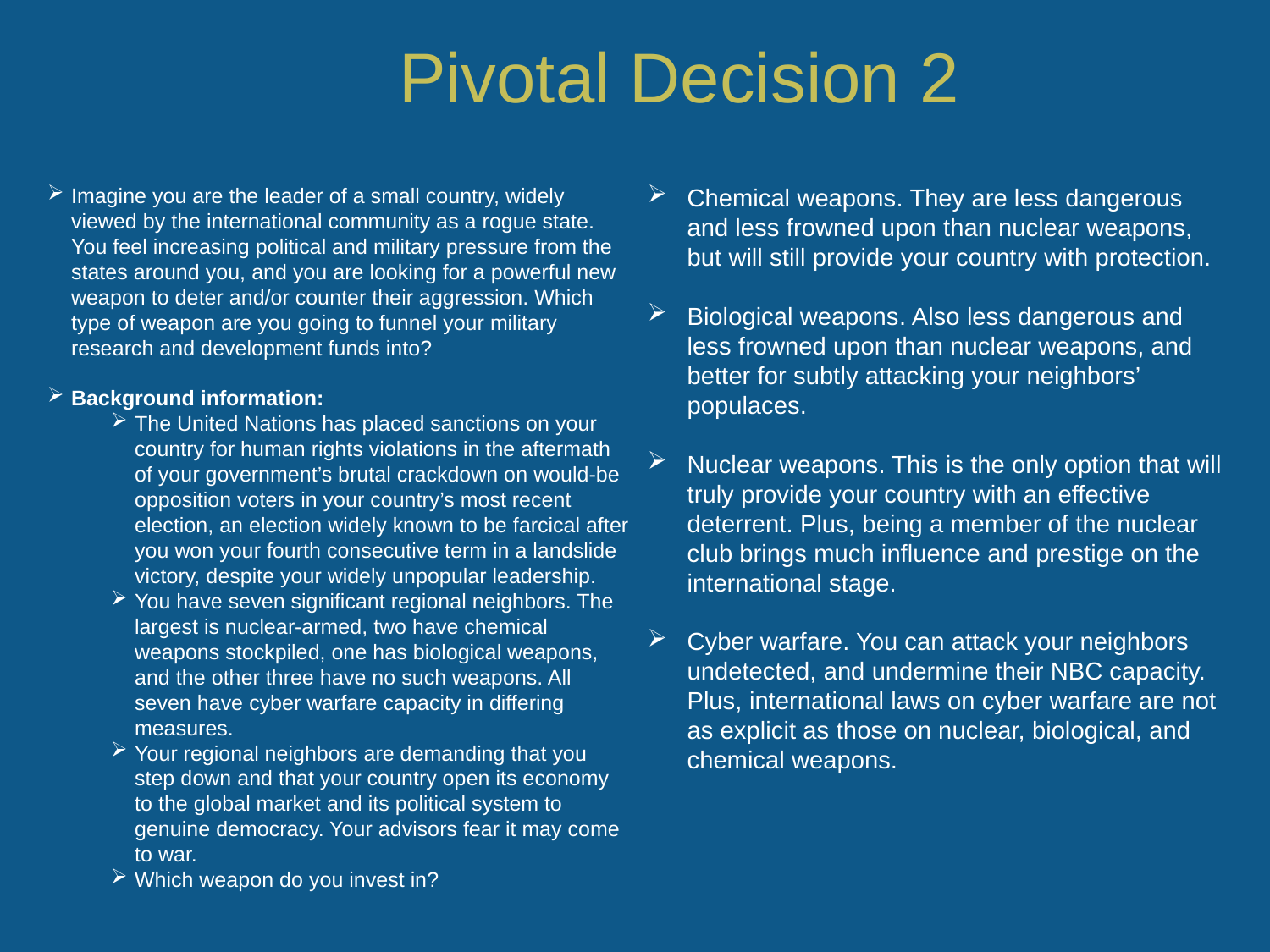

Imagine you are the leader of a small country, widely viewed by the international community as a rogue state. You feel increasing political and military pressure from the states around you, and you are looking for a powerful new weapon to deter and/or counter their aggression. Which type of weapon are you going to funnel your military research and development funds into?

Background information:
The United Nations has placed sanctions on your country for human rights violations in the aftermath of your government’s brutal crackdown on would-be opposition voters in your country’s most recent election, an election widely known to be farcical after you won your fourth consecutive term in a landslide victory, despite your widely unpopular leadership.
You have seven significant regional neighbors. The largest is nuclear-armed, two have chemical weapons stockpiled, one has biological weapons, and the other three have no such weapons. All seven have cyber warfare capacity in differing measures.
Your regional neighbors are demanding that you step down and that your country open its economy to the global market and its political system to genuine democracy. Your advisors fear it may come to war.
Which weapon do you invest in?
Chemical weapons. They are less dangerous and less frowned upon than nuclear weapons, but will still provide your country with protection.

Biological weapons. Also less dangerous and less frowned upon than nuclear weapons, and better for subtly attacking your neighbors’ populaces.

Nuclear weapons. This is the only option that will truly provide your country with an effective deterrent. Plus, being a member of the nuclear club brings much influence and prestige on the international stage.

Cyber warfare. You can attack your neighbors undetected, and undermine their NBC capacity. Plus, international laws on cyber warfare are not as explicit as those on nuclear, biological, and chemical weapons.